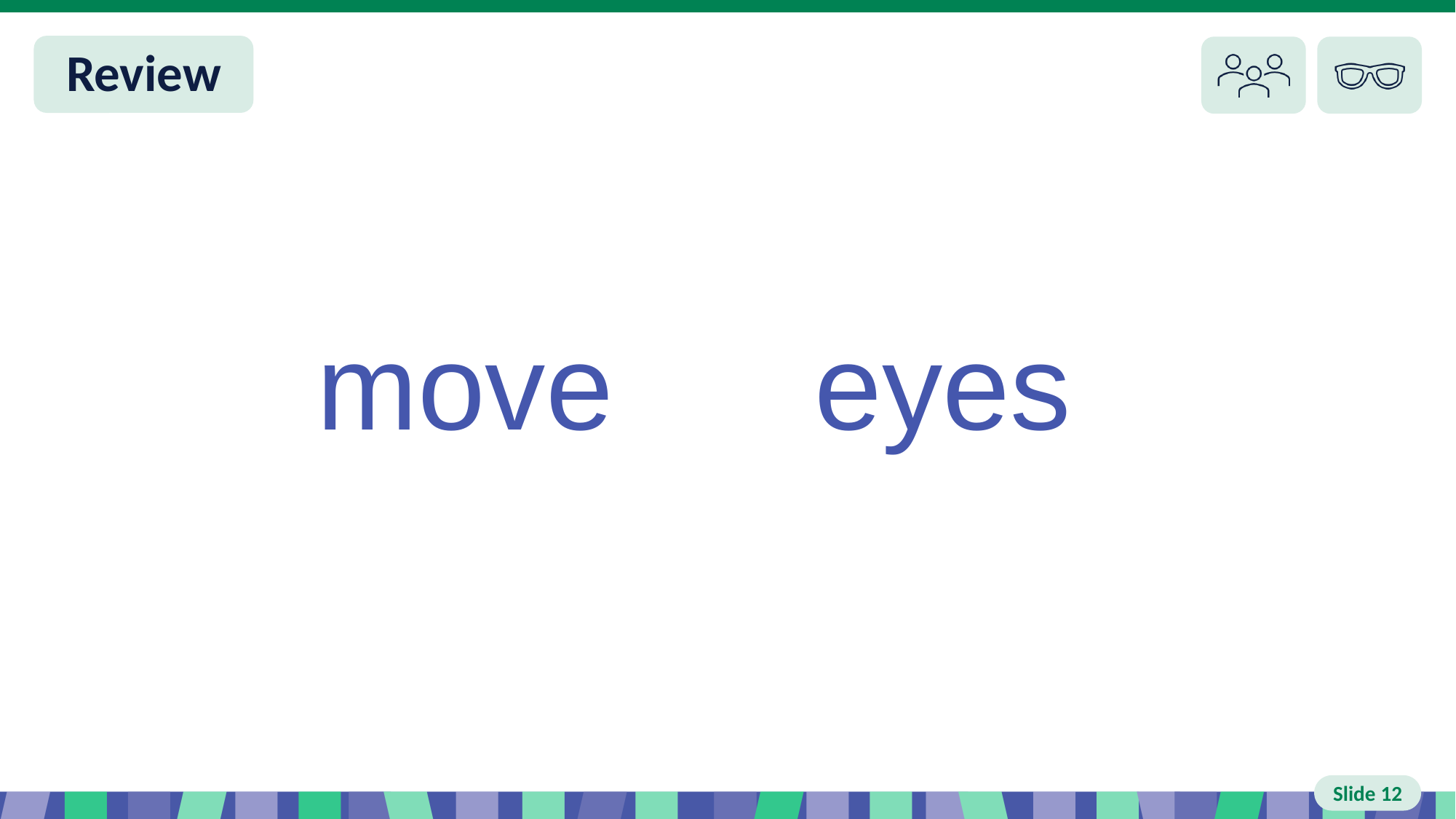

# Slide 12 Review You do
move      eyes